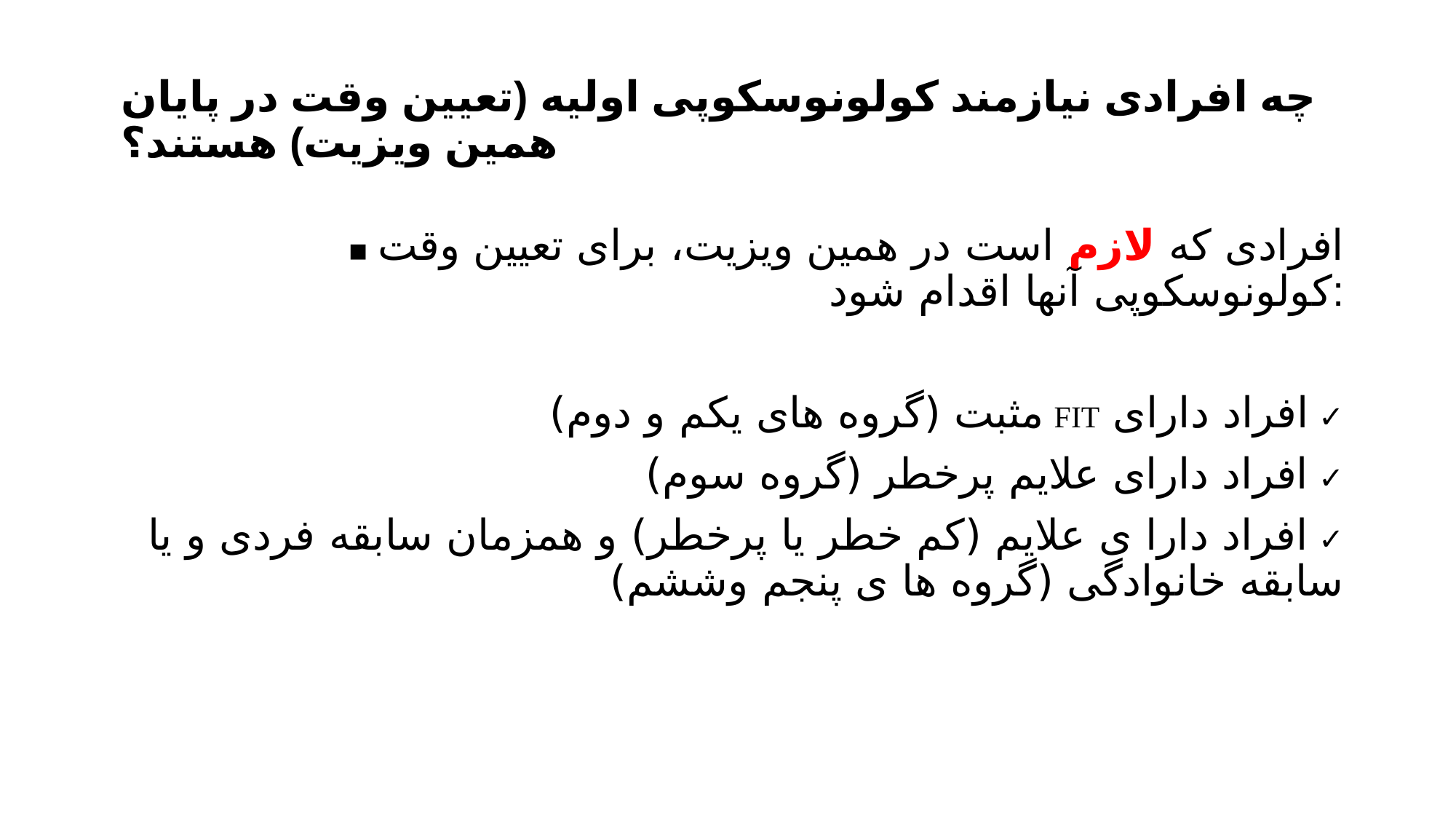

# چه افرادی نیازمند کولونوسکوپی اولیه (تعیین وقت در پایان همین ویزیت) هستند؟
▪ افرادی که لازم است در همین ویزیت، برای تعیین وقت کولونوسکوپی آنها اقدام شود:

✓ افراد دارای FIT مثبت (گروه های یکم و دوم)
✓ افراد دارای علایم پرخطر (گروه سوم)
✓ افراد دارا ی علایم (کم خطر یا پرخطر) و همزمان سابقه فردی و یا سابقه خانوادگی (گروه ها ی پنجم وششم)